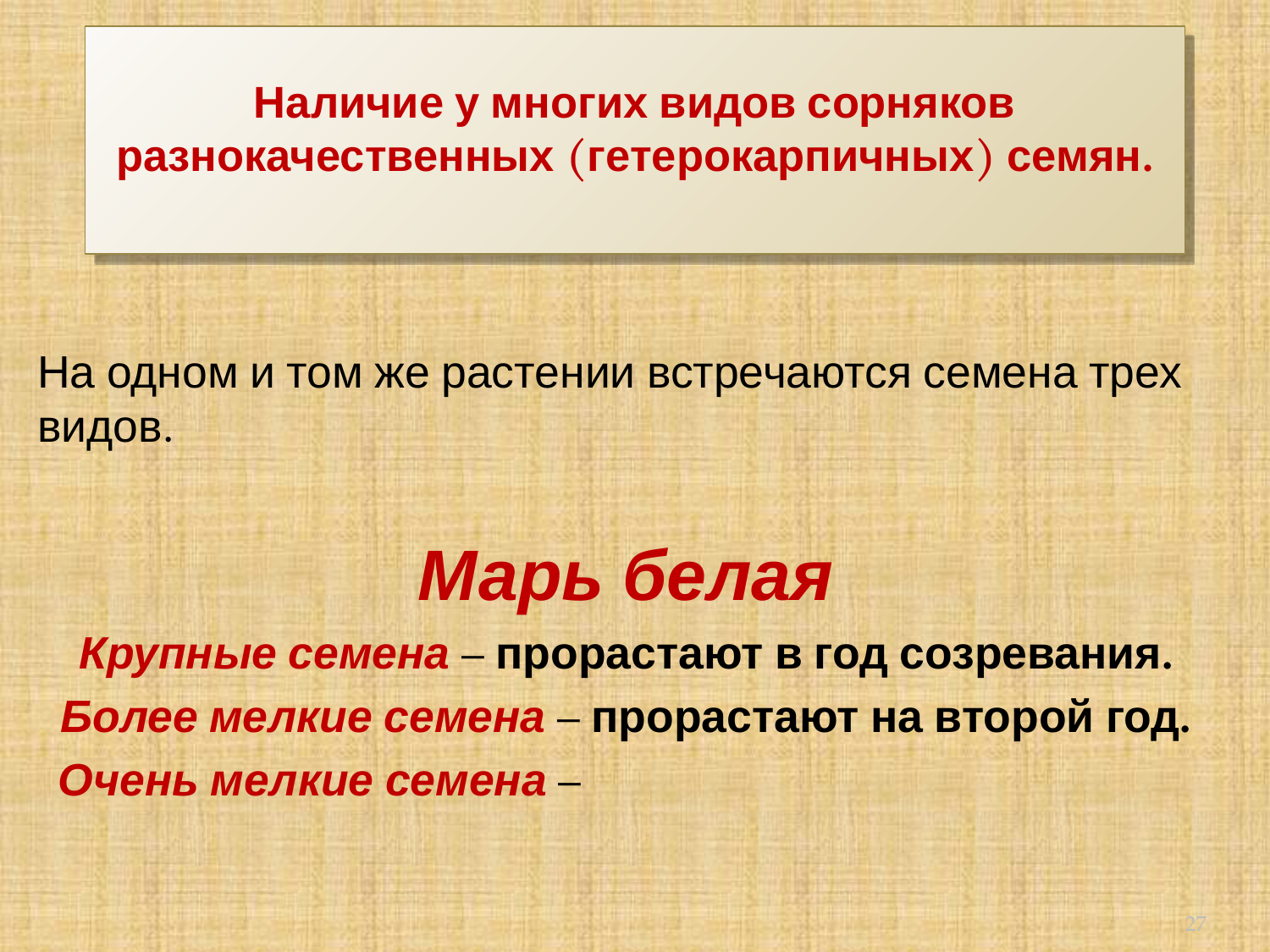

Наличие у многих видов сорняков разнокачественных (гетерокарпичных) семян.
На одном и том же растении встречаются семена трех видов.

Марь белая
Крупные семена – прорастают в год созревания.
Более мелкие семена – прорастают на второй год.
Очень мелкие семена –
27